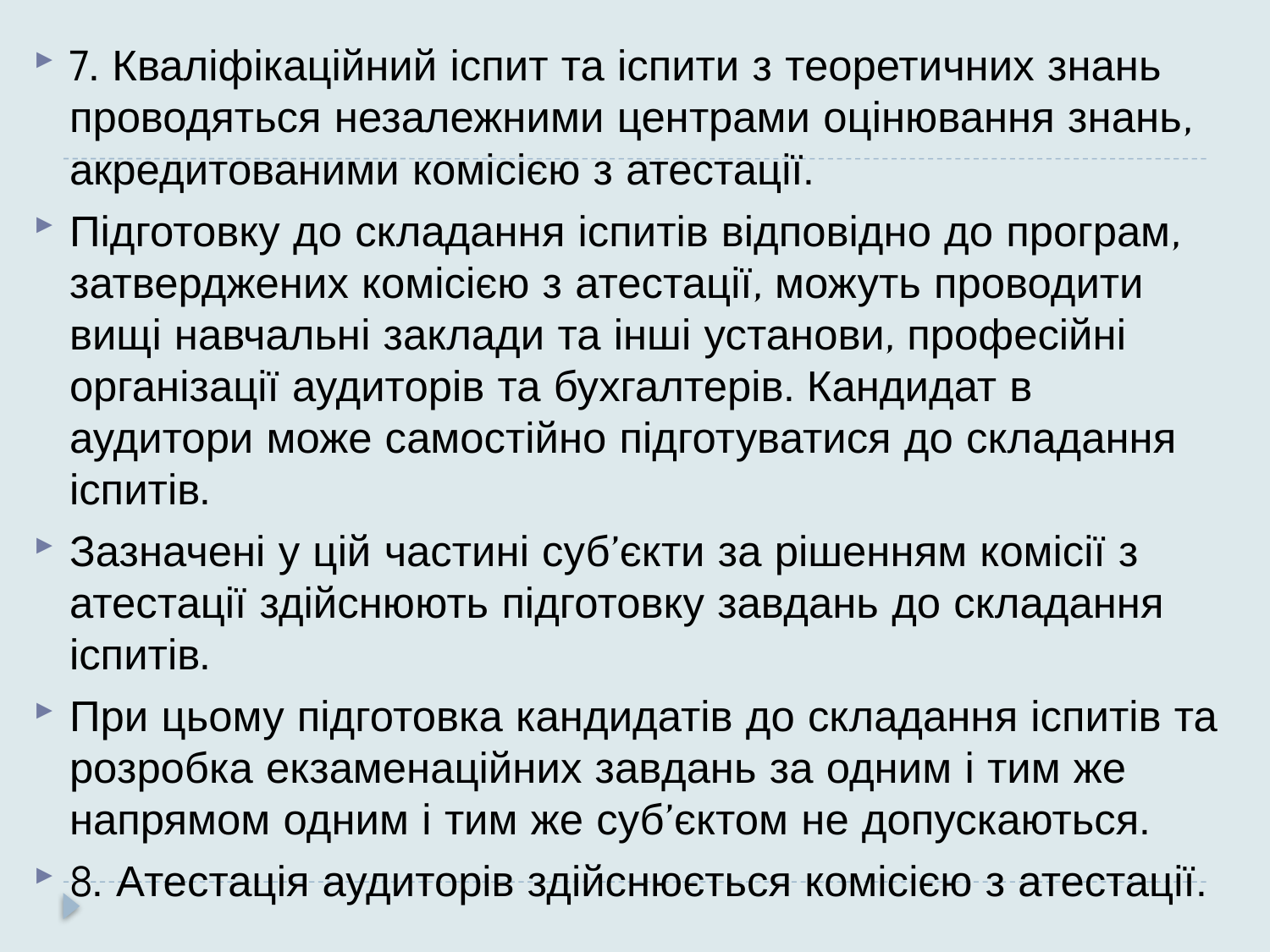

7. Кваліфікаційний іспит та іспити з теоретичних знань проводяться незалежними центрами оцінювання знань, акредитованими комісією з атестації.
Підготовку до складання іспитів відповідно до програм, затверджених комісією з атестації, можуть проводити вищі навчальні заклади та інші установи, професійні організації аудиторів та бухгалтерів. Кандидат в аудитори може самостійно підготуватися до складання іспитів.
Зазначені у цій частині суб’єкти за рішенням комісії з атестації здійснюють підготовку завдань до складання іспитів.
При цьому підготовка кандидатів до складання іспитів та розробка екзаменаційних завдань за одним і тим же напрямом одним і тим же суб’єктом не допускаються.
8. Атестація аудиторів здійснюється комісією з атестації.